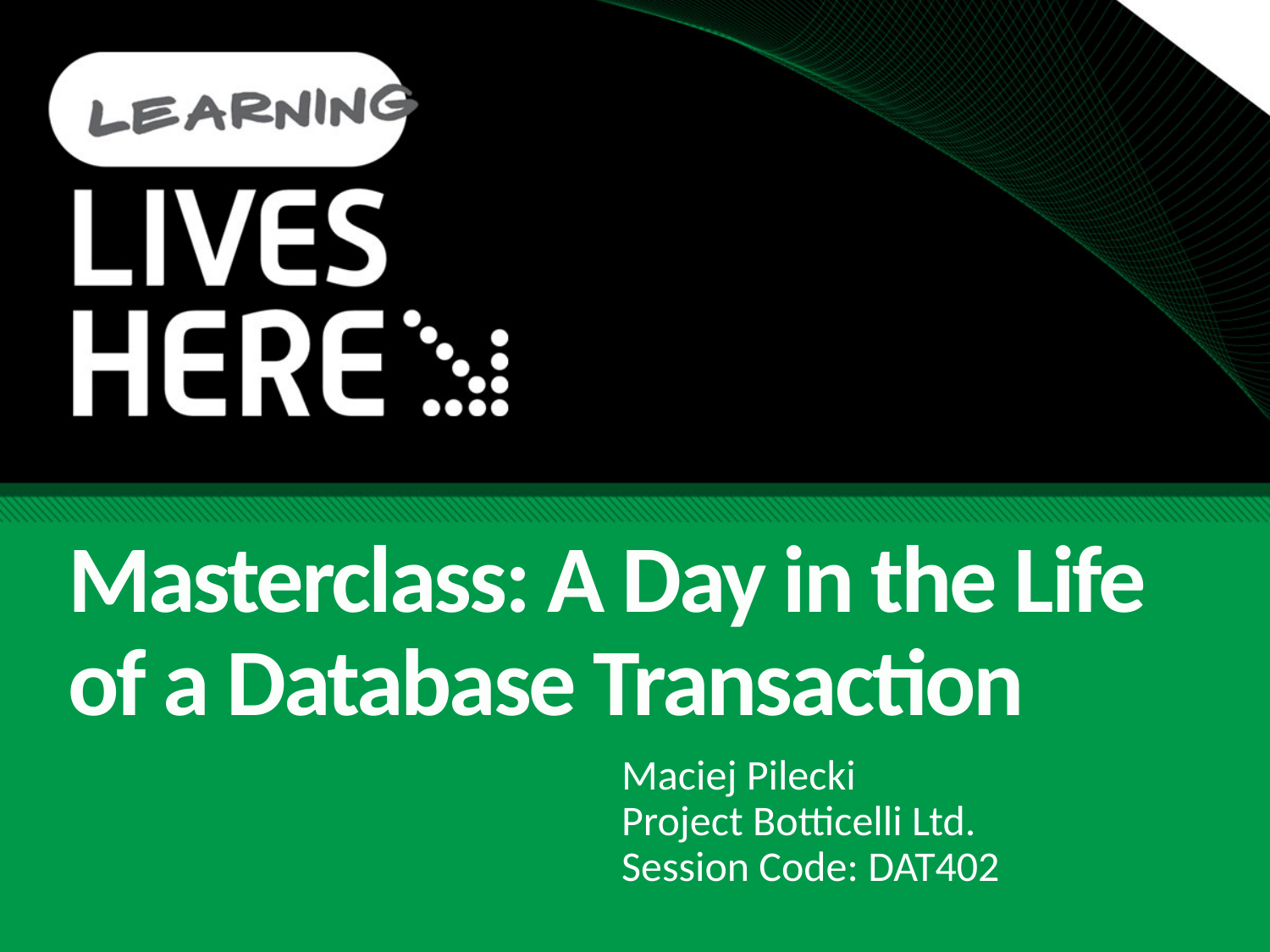

# Masterclass: A Day in the Life of a Database Transaction
Maciej Pilecki
Project Botticelli Ltd.
Session Code: DAT402